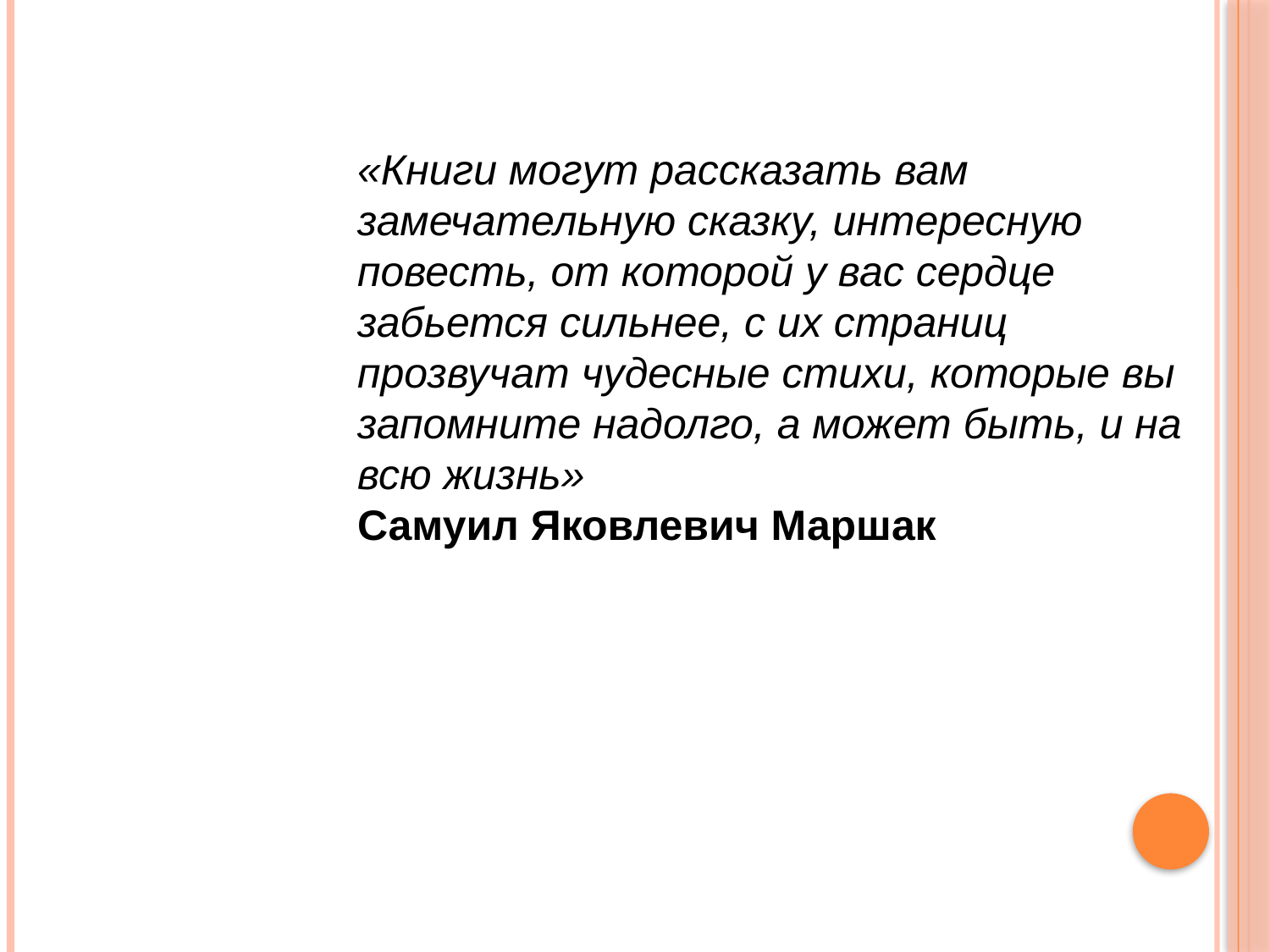

«Книги могут рассказать вам замечательную сказку, интересную повесть, от которой у вас сердце забьется сильнее, с их страниц прозвучат чудесные стихи, которые вы запомните надолго, а может быть, и на всю жизнь»
Самуил Яковлевич Маршак